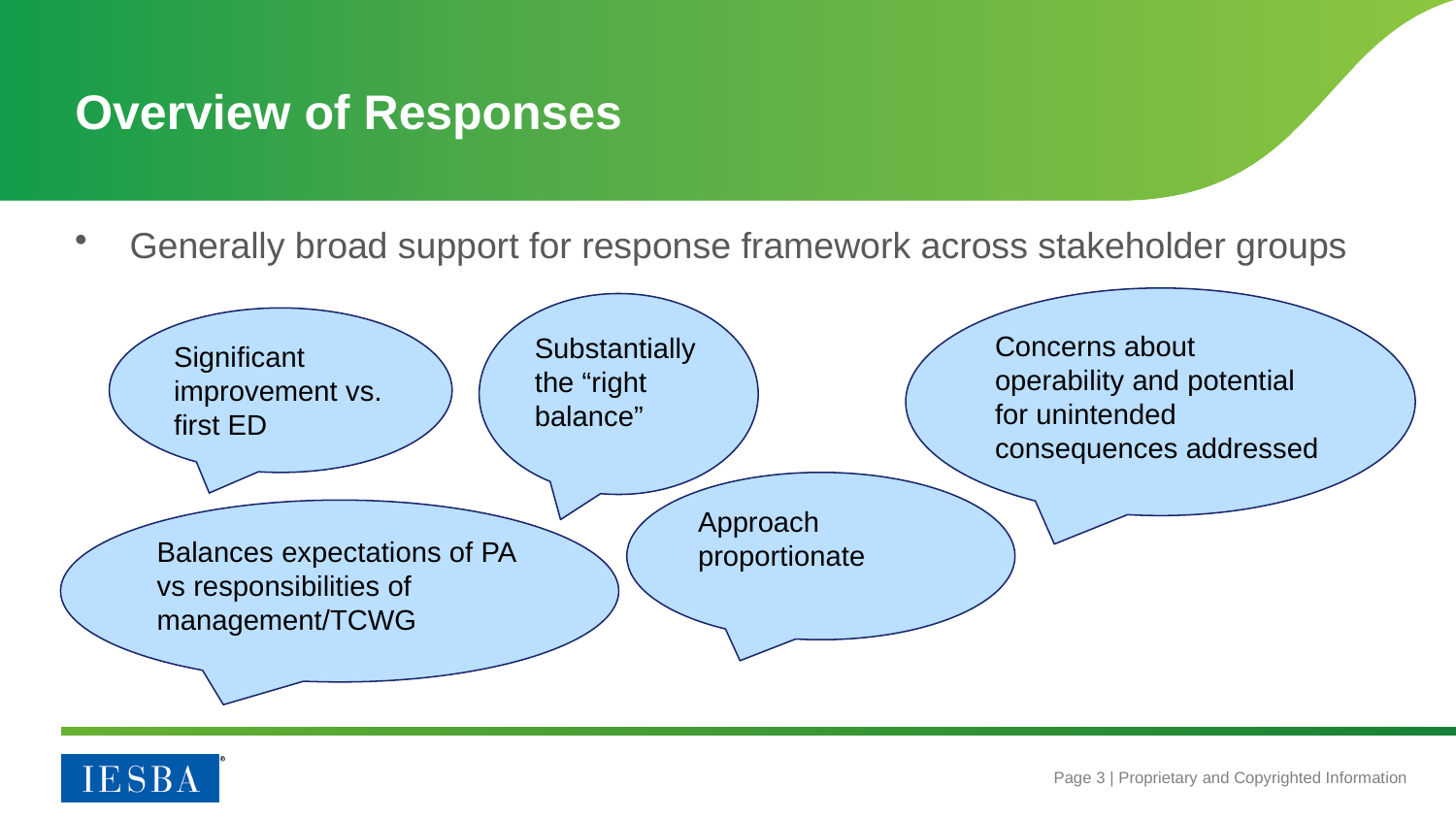

Overview of Responses
Generally broad support for response framework across stakeholder groups
Concerns about operability and potential for unintended consequences addressed
Substantially the “right balance”
Significant improvement vs. first ED
Approach proportionate
Balances expectations of PA vs responsibilities of management/TCWG